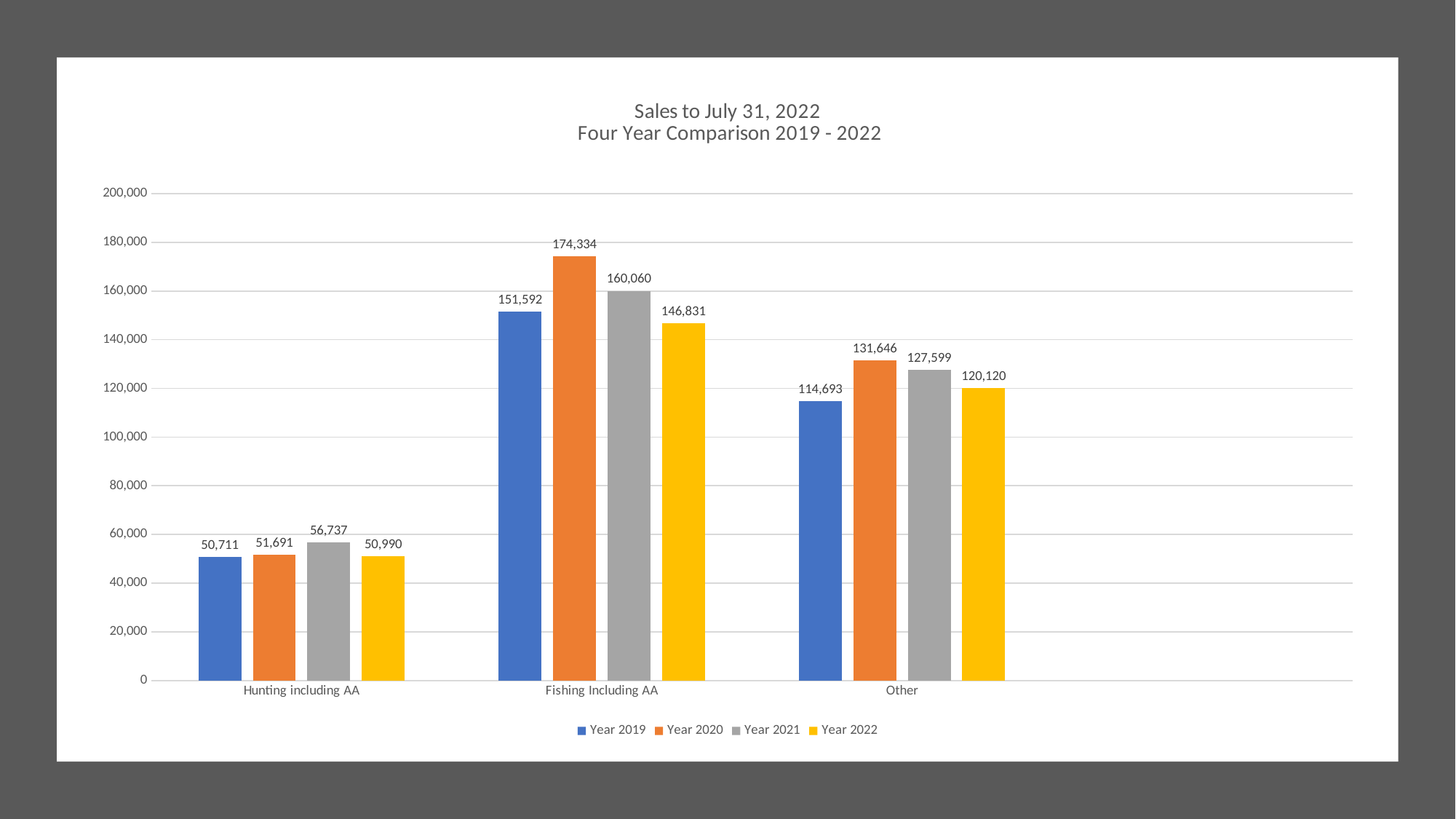

### Chart: Sales to July 31, 2022
 Four Year Comparison 2019 - 2022

| Category | Year 2019 | Year 2020 | Year 2021 | Year 2022 |
|---|---|---|---|---|
| Hunting including AA | 50711.0 | 51691.0 | 56737.0 | 50990.0 |
| Fishing Including AA | 151592.0 | 174334.0 | 160060.0 | 146831.0 |
| Other | 114693.0 | 131646.0 | 127599.0 | 120120.0 |